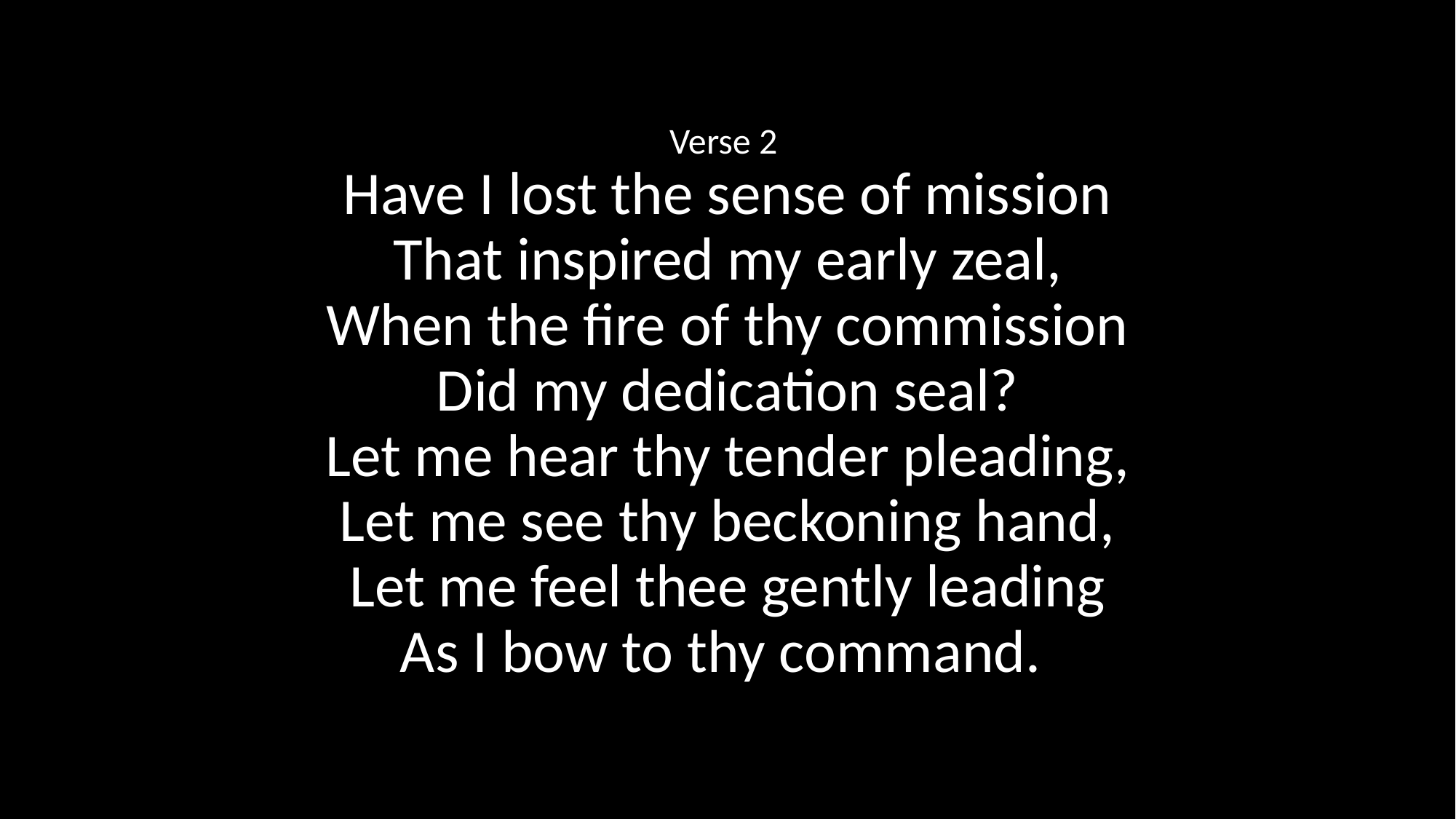

Verse 2
Have I lost the sense of mission
That inspired my early zeal,
When the fire of thy commission
Did my dedication seal?
Let me hear thy tender pleading,
Let me see thy beckoning hand,
Let me feel thee gently leading
As I bow to thy command.